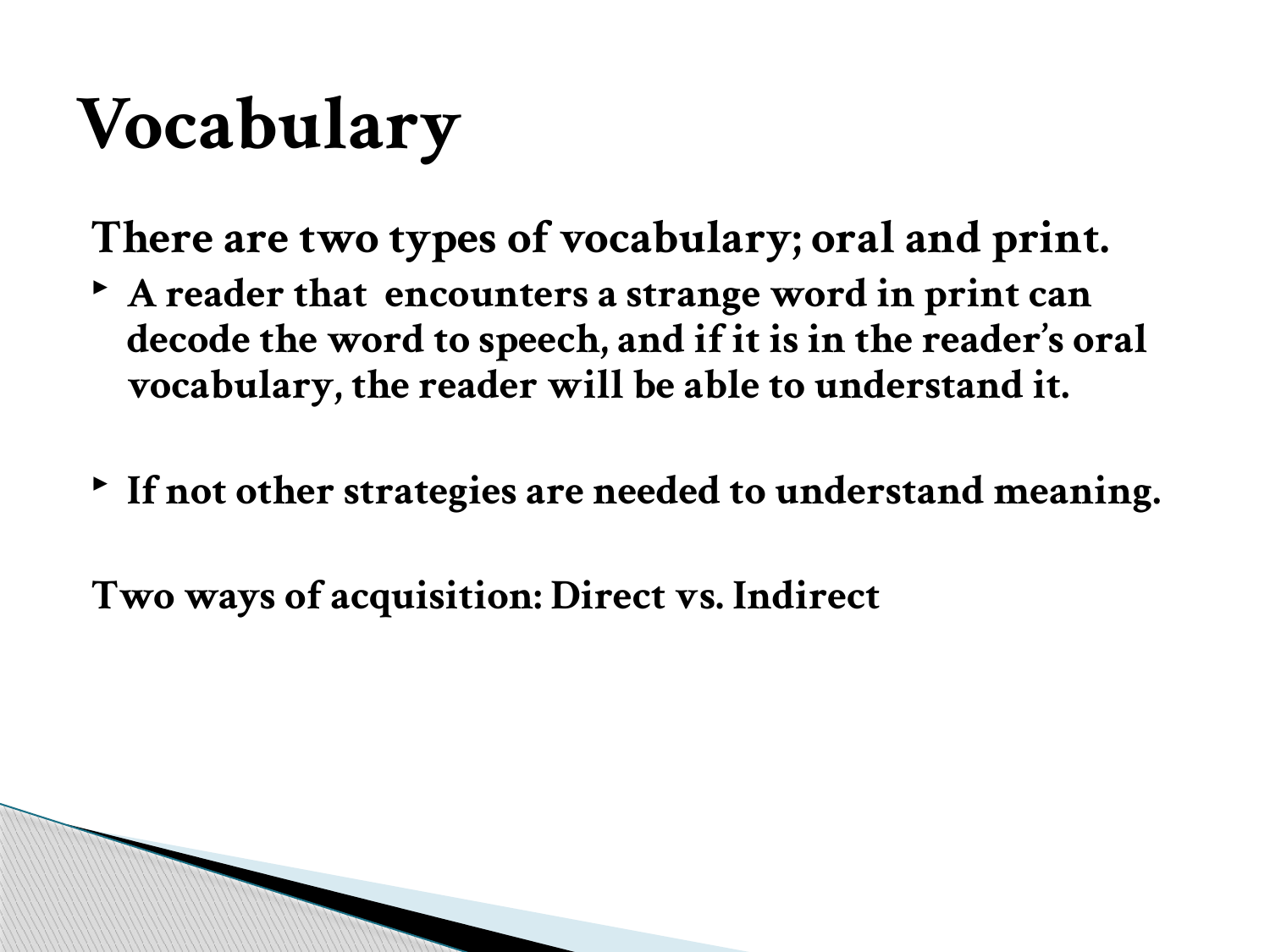

# Vocabulary
There are two types of vocabulary; oral and print.
A reader that  encounters a strange word in print can decode the word to speech, and if it is in the reader’s oral vocabulary, the reader will be able to understand it.

If not other strategies are needed to understand meaning.

Two ways of acquisition: Direct vs. Indirect